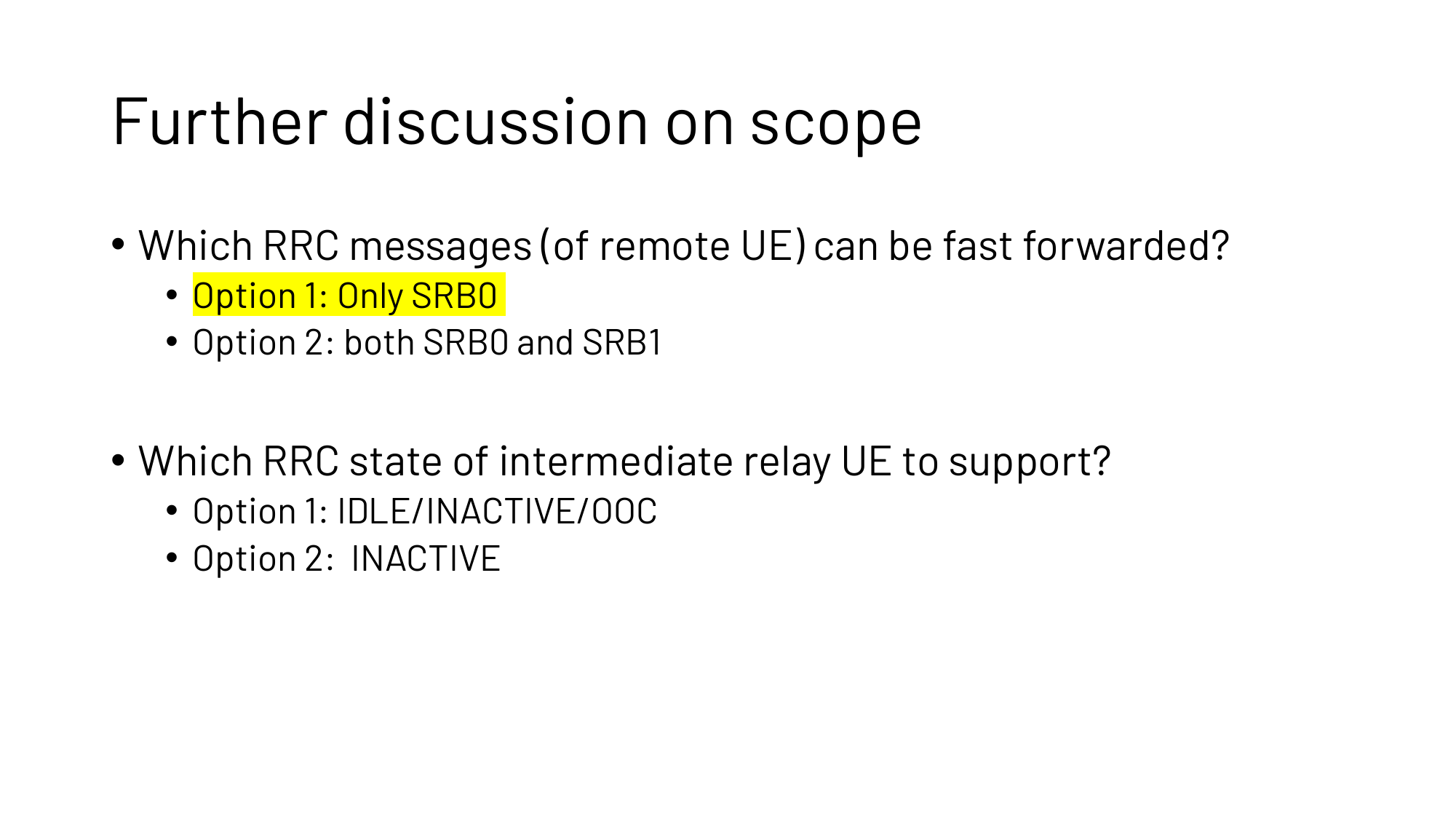

# Further discussion on scope
Which RRC messages (of remote UE) can be fast forwarded?
Option 1: Only SRB0
Option 2: both SRB0 and SRB1

Which RRC state of intermediate relay UE to support?
Option 1: IDLE/INACTIVE/OOC
Option 2:  INACTIVE